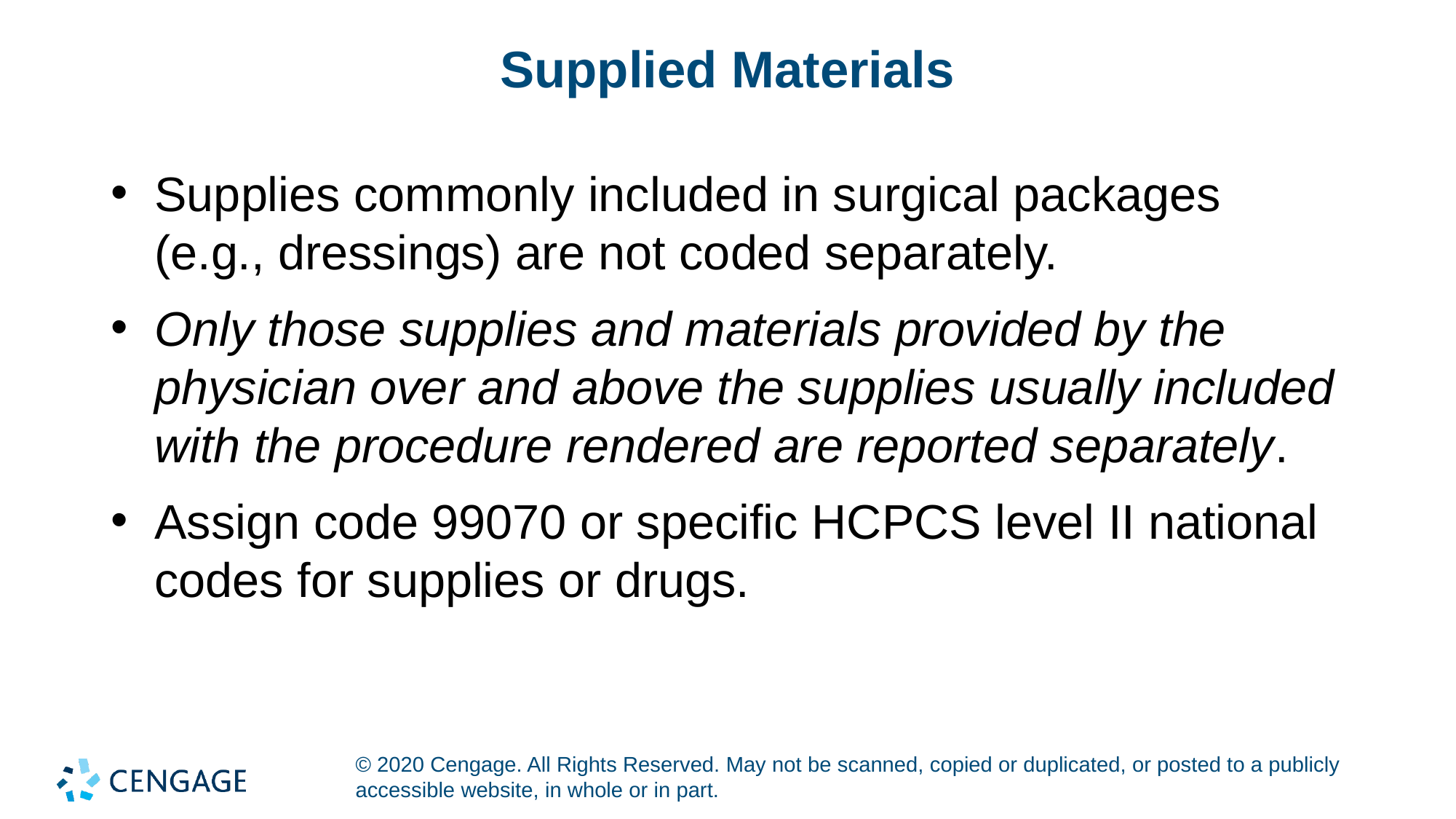

# Supplied Materials
Supplies commonly included in surgical packages (e.g., dressings) are not coded separately.
Only those supplies and materials provided by the physician over and above the supplies usually included with the procedure rendered are reported separately.
Assign code 99070 or specific HCPCS level II national codes for supplies or drugs.